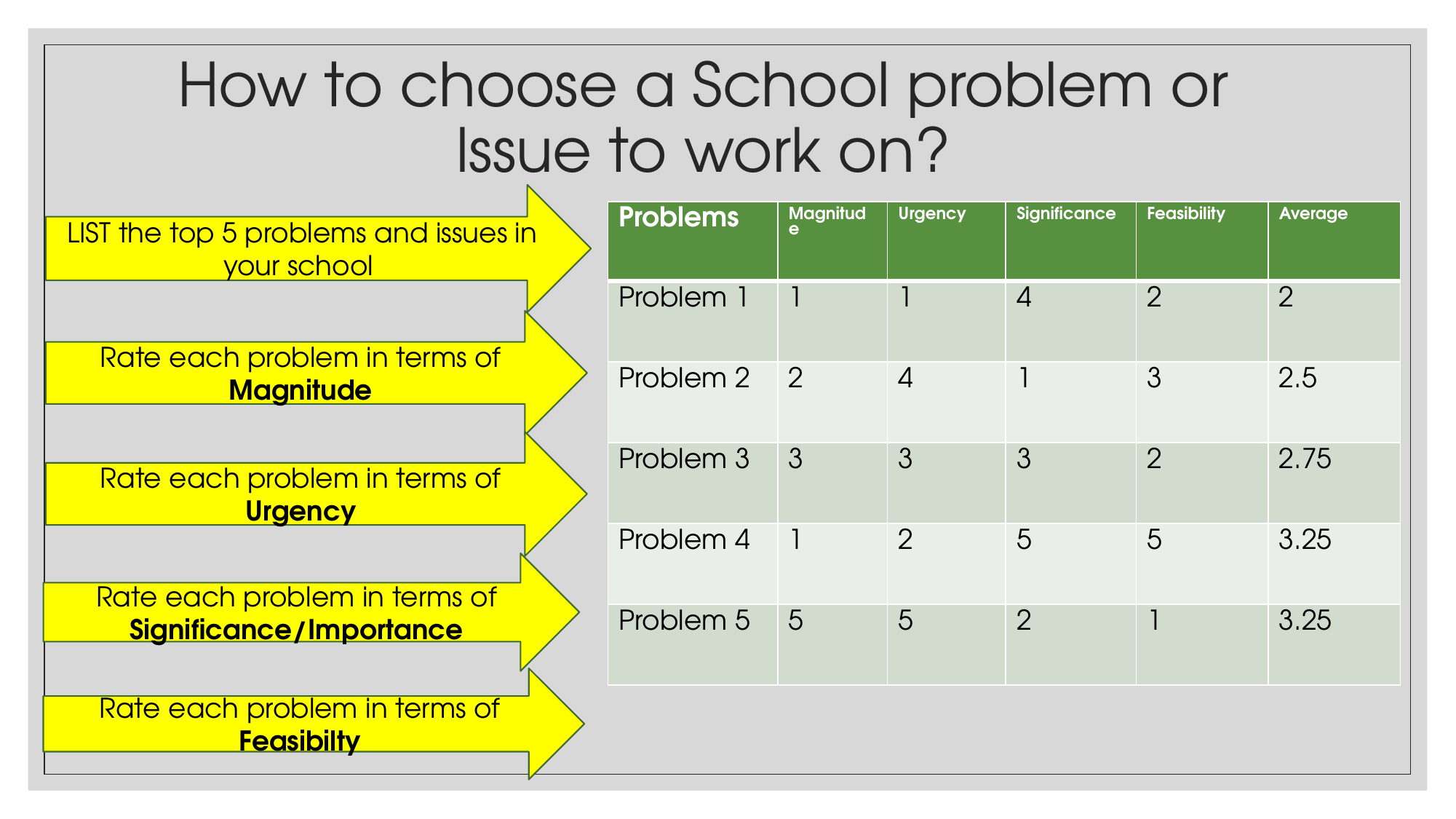

# How to choose a School problem or Issue to work on?
LIST the top 5 problems and issues in your school
| Problems | Magnitude | Urgency | Significance | Feasibility | Average |
| --- | --- | --- | --- | --- | --- |
| Problem 1 | 1 | 1 | 4 | 2 | 2 |
| Problem 2 | 2 | 4 | 1 | 3 | 2.5 |
| Problem 3 | 3 | 3 | 3 | 2 | 2.75 |
| Problem 4 | 1 | 2 | 5 | 5 | 3.25 |
| Problem 5 | 5 | 5 | 2 | 1 | 3.25 |
Rate each problem in terms of Magnitude
Rate each problem in terms of Urgency
Rate each problem in terms of Significance/Importance
Rate each problem in terms of Feasibilty